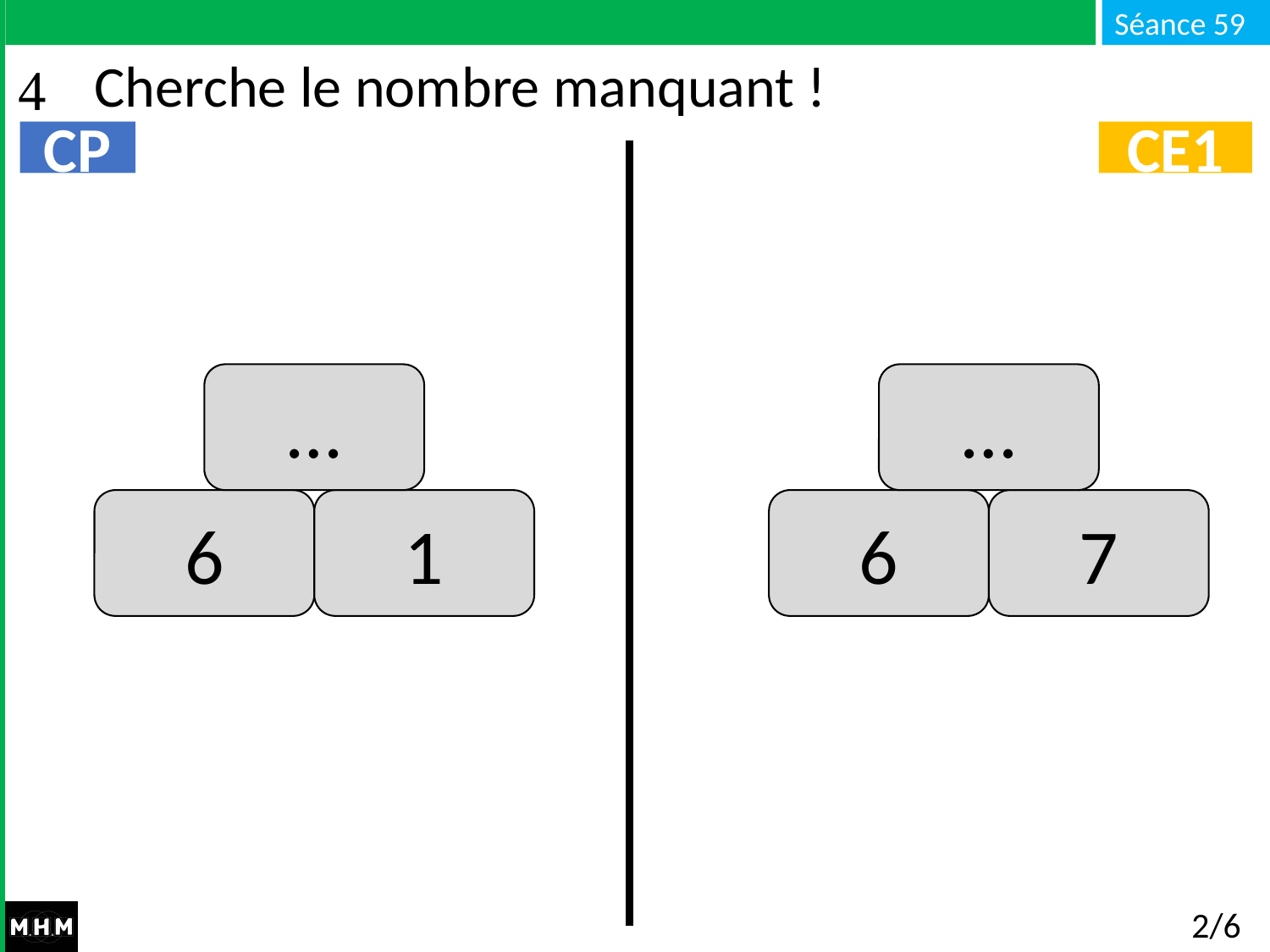

# Cherche le nombre manquant !
CP
CE1
…
…
1
7
6
6
2/6